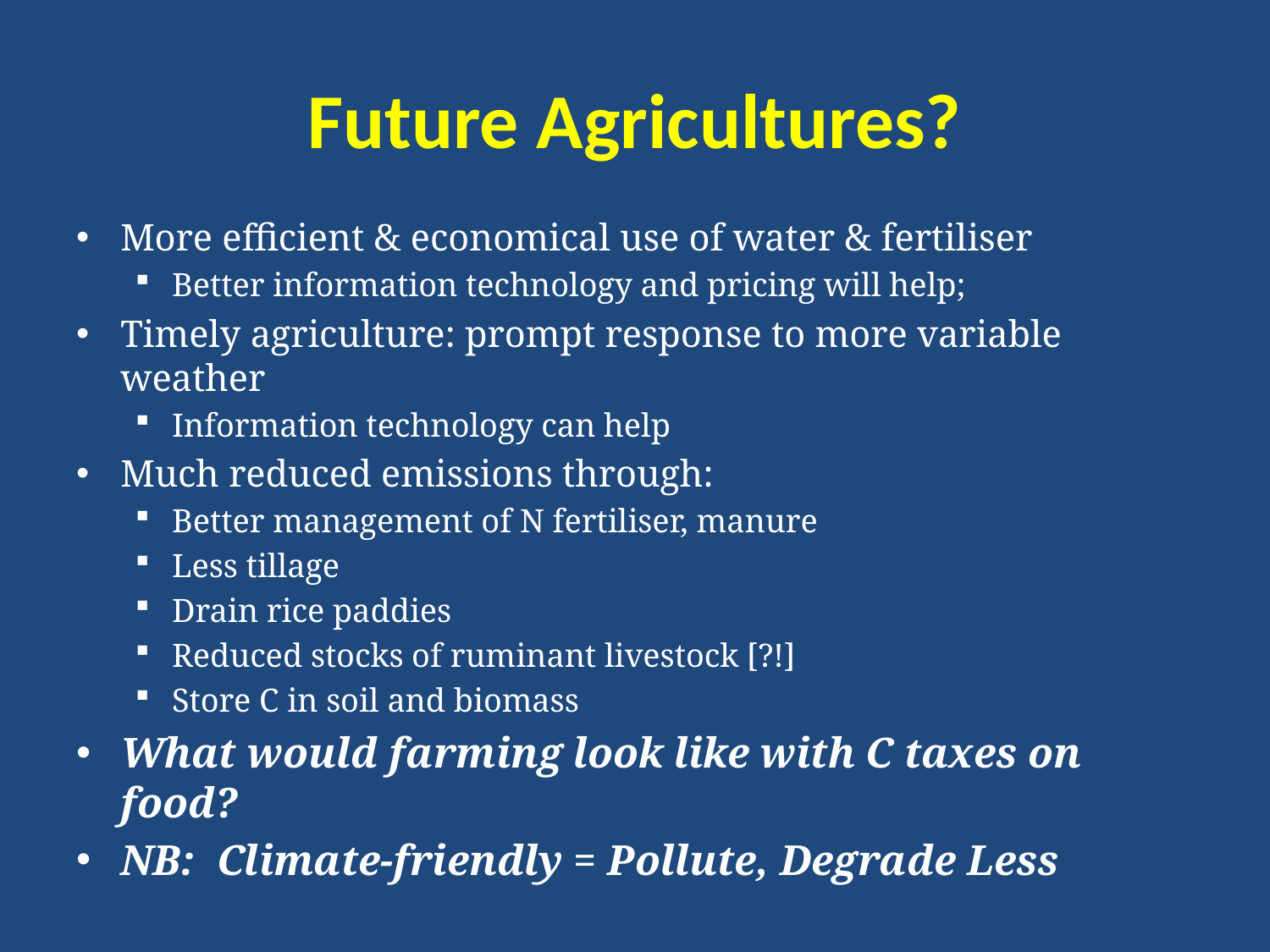

# Future Agricultures?
More efficient & economical use of water & fertiliser
Better information technology and pricing will help;
Timely agriculture: prompt response to more variable weather
Information technology can help
Much reduced emissions through:
Better management of N fertiliser, manure
Less tillage
Drain rice paddies
Reduced stocks of ruminant livestock [?!]
Store C in soil and biomass
What would farming look like with C taxes on food?
NB:  Climate-friendly = Pollute, Degrade Less